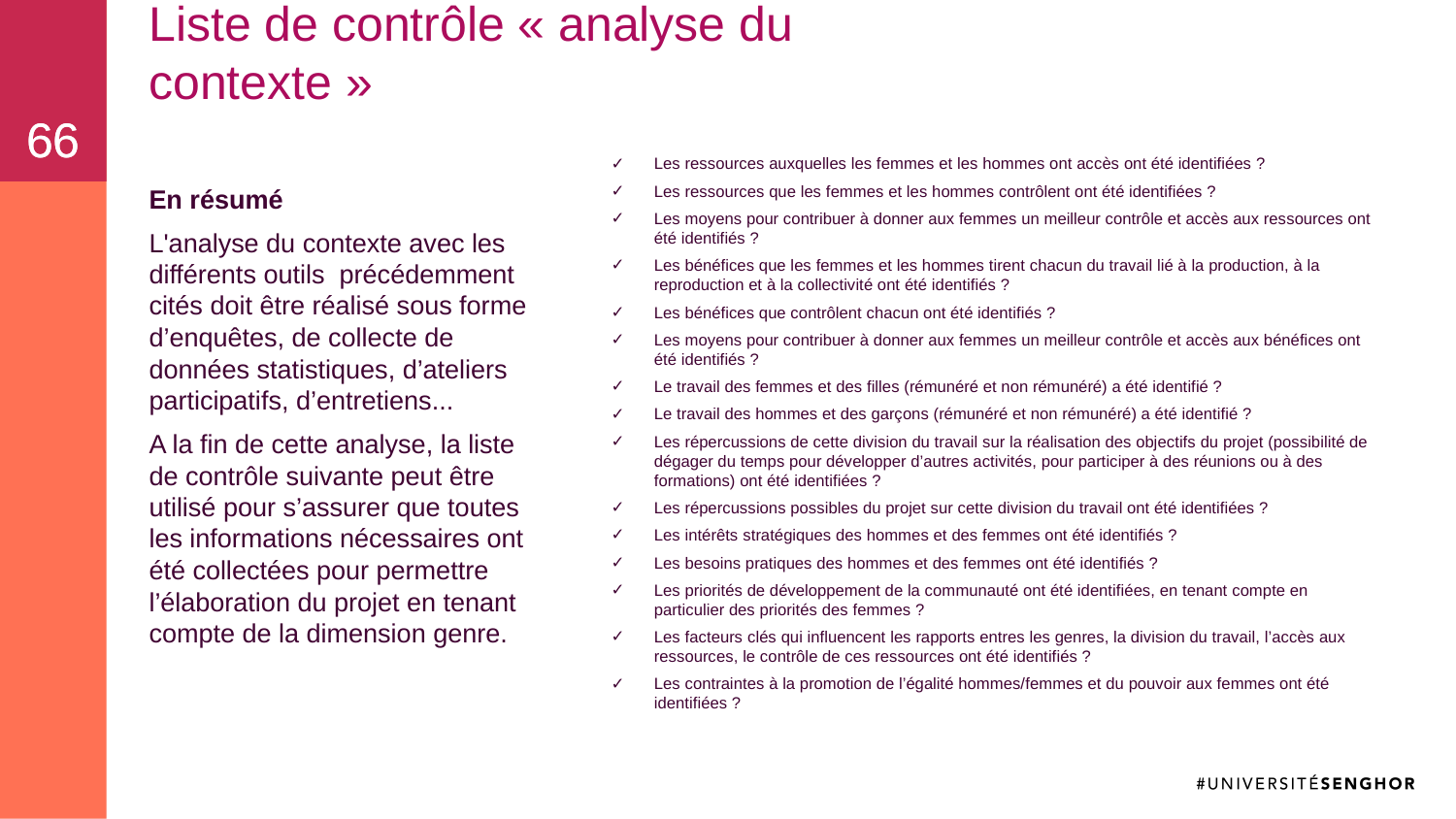

66
66
# Liste de contrôle « analyse du contexte »

Les ressources auxquelles les femmes et les hommes ont accès ont été identifiées ?
Les ressources que les femmes et les hommes contrôlent ont été identifiées ?
Les moyens pour contribuer à donner aux femmes un meilleur contrôle et accès aux ressources ont été identifiés ?
Les bénéfices que les femmes et les hommes tirent chacun du travail lié à la production, à la reproduction et à la collectivité ont été identifiés ?
Les bénéfices que contrôlent chacun ont été identifiés ?
Les moyens pour contribuer à donner aux femmes un meilleur contrôle et accès aux bénéfices ont été identifiés ?
Le travail des femmes et des filles (rémunéré et non rémunéré) a été identifié ?
Le travail des hommes et des garçons (rémunéré et non rémunéré) a été identifié ?
Les répercussions de cette division du travail sur la réalisation des objectifs du projet (possibilité de dégager du temps pour développer d’autres activités, pour participer à des réunions ou à des formations) ont été identifiées ?
Les répercussions possibles du projet sur cette division du travail ont été identifiées ?
Les intérêts stratégiques des hommes et des femmes ont été identifiés ?
Les besoins pratiques des hommes et des femmes ont été identifiés ?
Les priorités de développement de la communauté ont été identifiées, en tenant compte en particulier des priorités des femmes ?
Les facteurs clés qui influencent les rapports entres les genres, la division du travail, l’accès aux ressources, le contrôle de ces ressources ont été identifiés ?
Les contraintes à la promotion de l’égalité hommes/femmes et du pouvoir aux femmes ont été identifiées ?
En résumé
L'analyse du contexte avec les différents outils  précédemment cités doit être réalisé sous forme d’enquêtes, de collecte de données statistiques, d’ateliers participatifs, d’entretiens...
A la fin de cette analyse, la liste de contrôle suivante peut être utilisé pour s’assurer que toutes les informations nécessaires ont été collectées pour permettre l’élaboration du projet en tenant compte de la dimension genre.